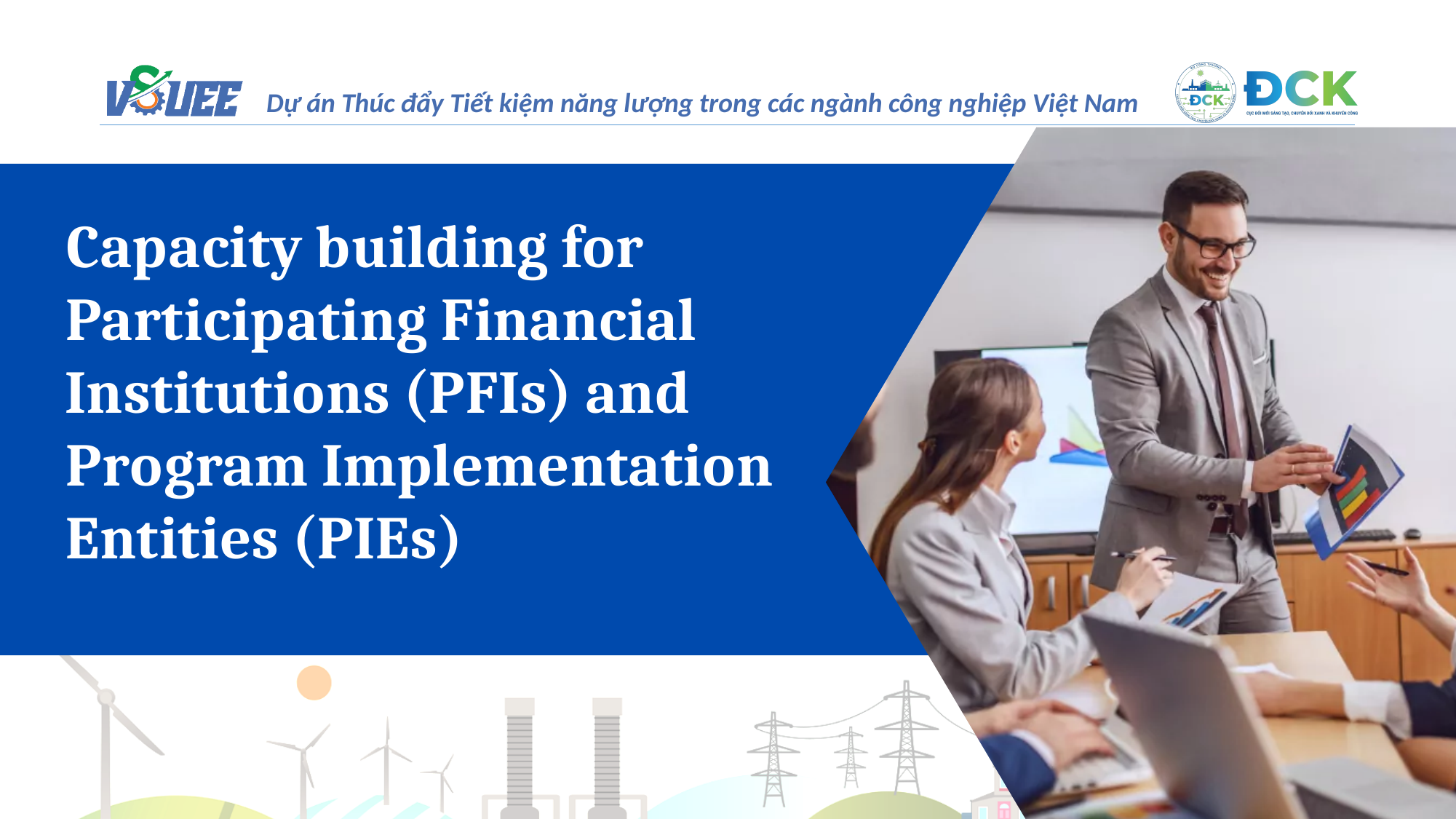

Capacity building for Participating Financial Institutions (PFIs) and Program Implementation Entities (PIEs)
2